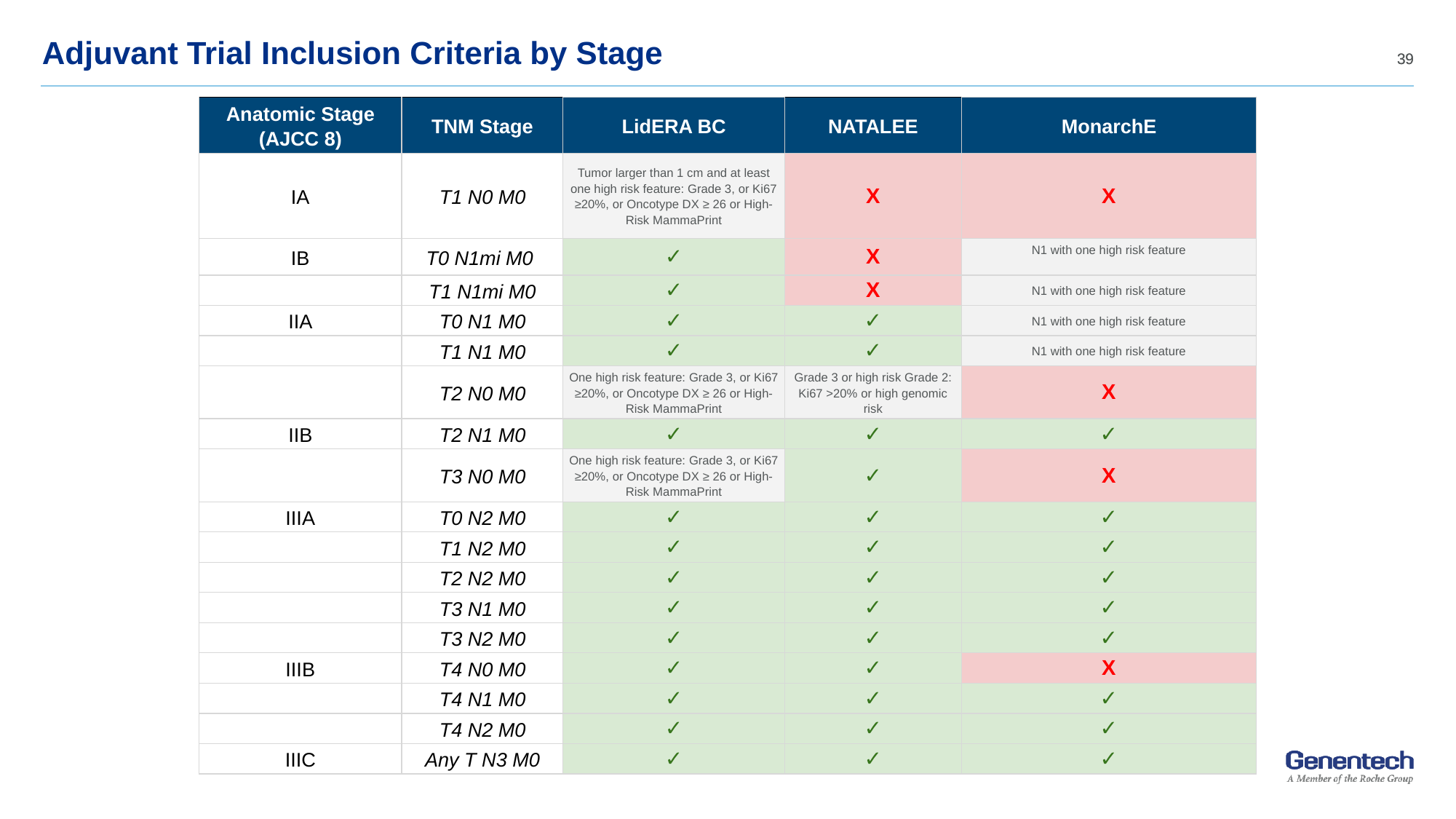

# Adjuvant Trial Inclusion Criteria by Stage
| Anatomic Stage (AJCC 8) | TNM Stage | LidERA BC | NATALEE | MonarchE |
| --- | --- | --- | --- | --- |
| IA | T1 N0 M0 | Tumor larger than 1 cm and at least one high risk feature: Grade 3, or Ki67 ≥20%, or Oncotype DX ≥ 26 or High-Risk MammaPrint | X | X |
| IB | T0 N1mi M0 | ✓ | X | N1 with one high risk feature |
|  | T1 N1mi M0 | ✓ | X | N1 with one high risk feature |
| IIA | T0 N1 M0 | ✓ | ✓ | N1 with one high risk feature |
|  | T1 N1 M0 | ✓ | ✓ | N1 with one high risk feature |
|  | T2 N0 M0 | One high risk feature: Grade 3, or Ki67 ≥20%, or Oncotype DX ≥ 26 or High-Risk MammaPrint | Grade 3 or high risk Grade 2: Ki67 >20% or high genomic risk | X |
| IIB | T2 N1 M0 | ✓ | ✓ | ✓ |
|  | T3 N0 M0 | One high risk feature: Grade 3, or Ki67 ≥20%, or Oncotype DX ≥ 26 or High-Risk MammaPrint | ✓ | X |
| IIIA | T0 N2 M0 | ✓ | ✓ | ✓ |
|  | T1 N2 M0 | ✓ | ✓ | ✓ |
|  | T2 N2 M0 | ✓ | ✓ | ✓ |
|  | T3 N1 M0 | ✓ | ✓ | ✓ |
|  | T3 N2 M0 | ✓ | ✓ | ✓ |
| IIIB | T4 N0 M0 | ✓ | ✓ | X |
|  | T4 N1 M0 | ✓ | ✓ | ✓ |
|  | T4 N2 M0 | ✓ | ✓ | ✓ |
| IIIC | Any T N3 M0 | ✓ | ✓ | ✓ |